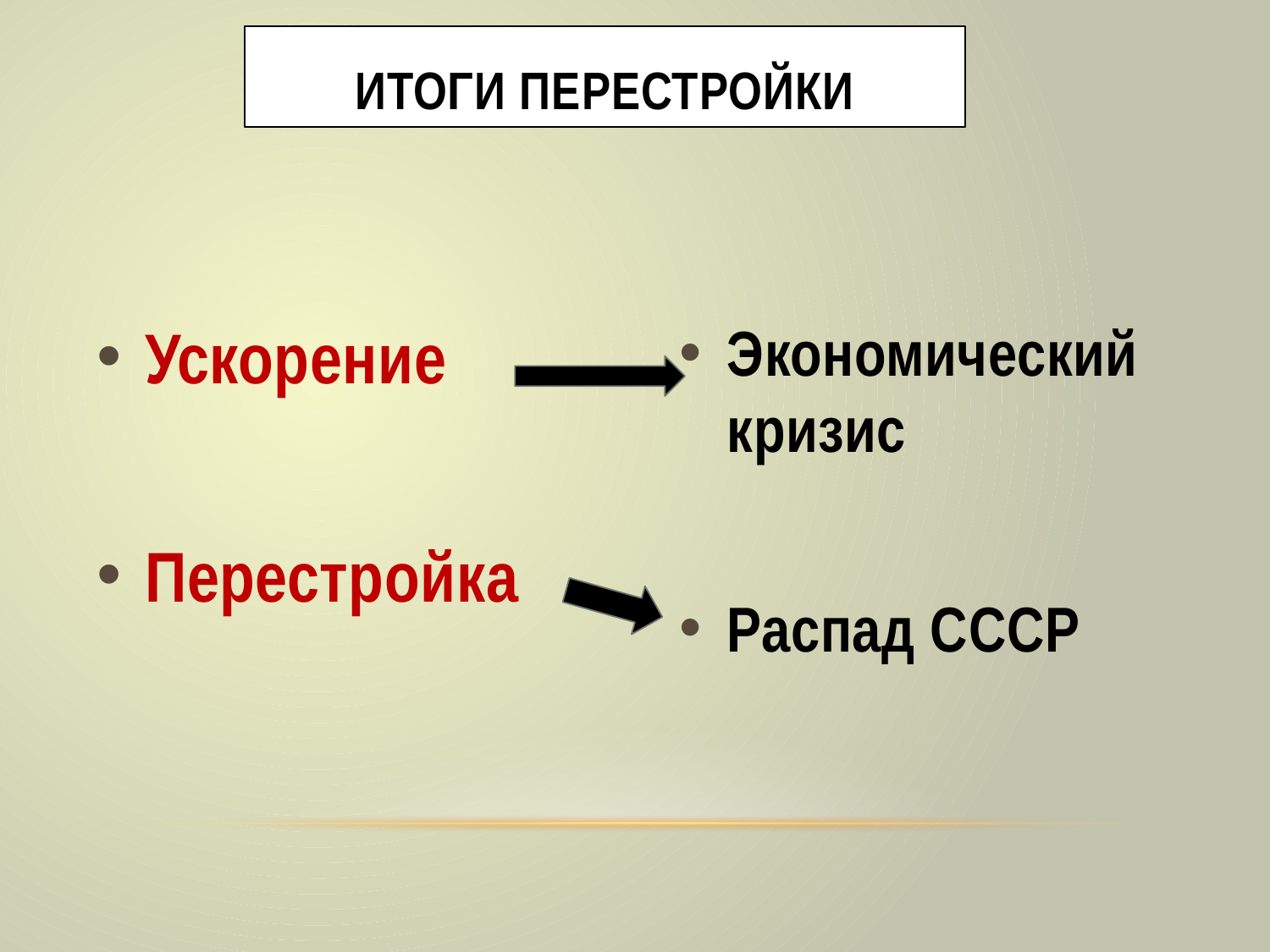

# Итоги перестройки

Ускорение

Перестройка
Экономический кризис

Распад СССР